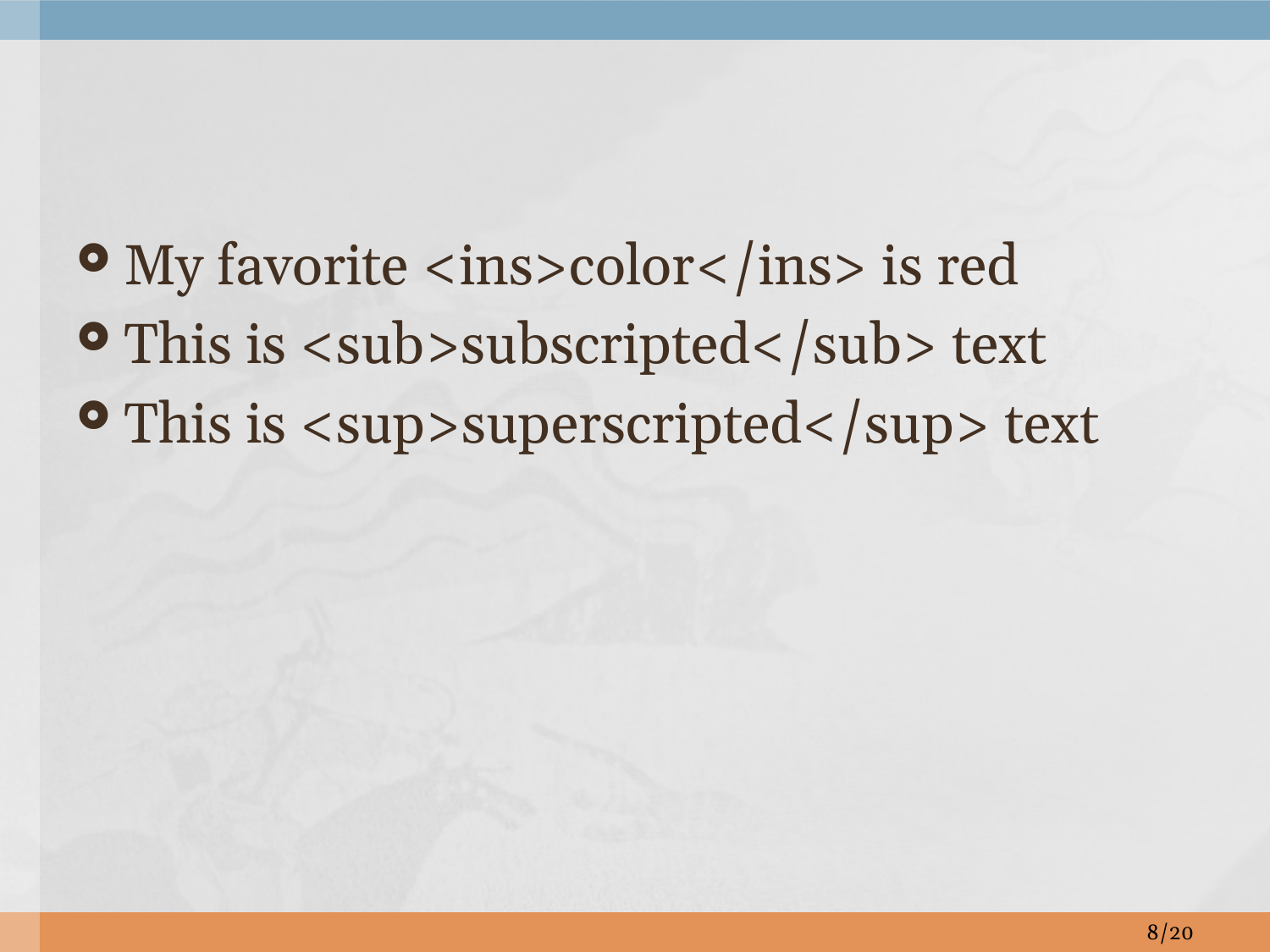

My favorite <ins>color</ins> is red
This is <sub>subscripted</sub> text
This is <sup>superscripted</sup> text

8/20